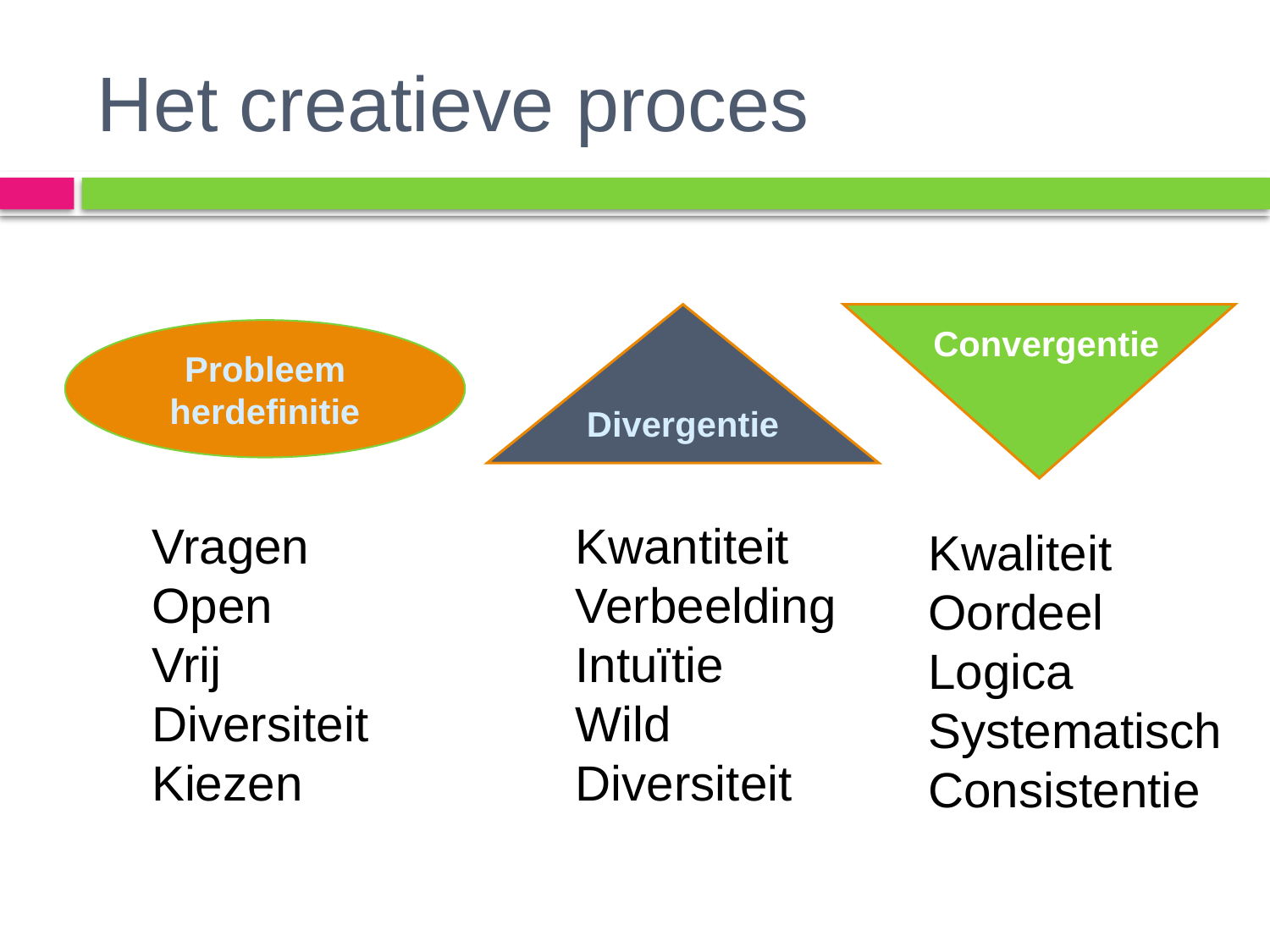

# Het creatieve proces
Divergentie

Convergentie
Probleem
herdefinitie
Vragen
Open
Vrij
Diversiteit
Kiezen
Kwantiteit
Verbeelding
Intuïtie
Wild
Diversiteit
Kwaliteit
Oordeel
Logica
Systematisch
Consistentie